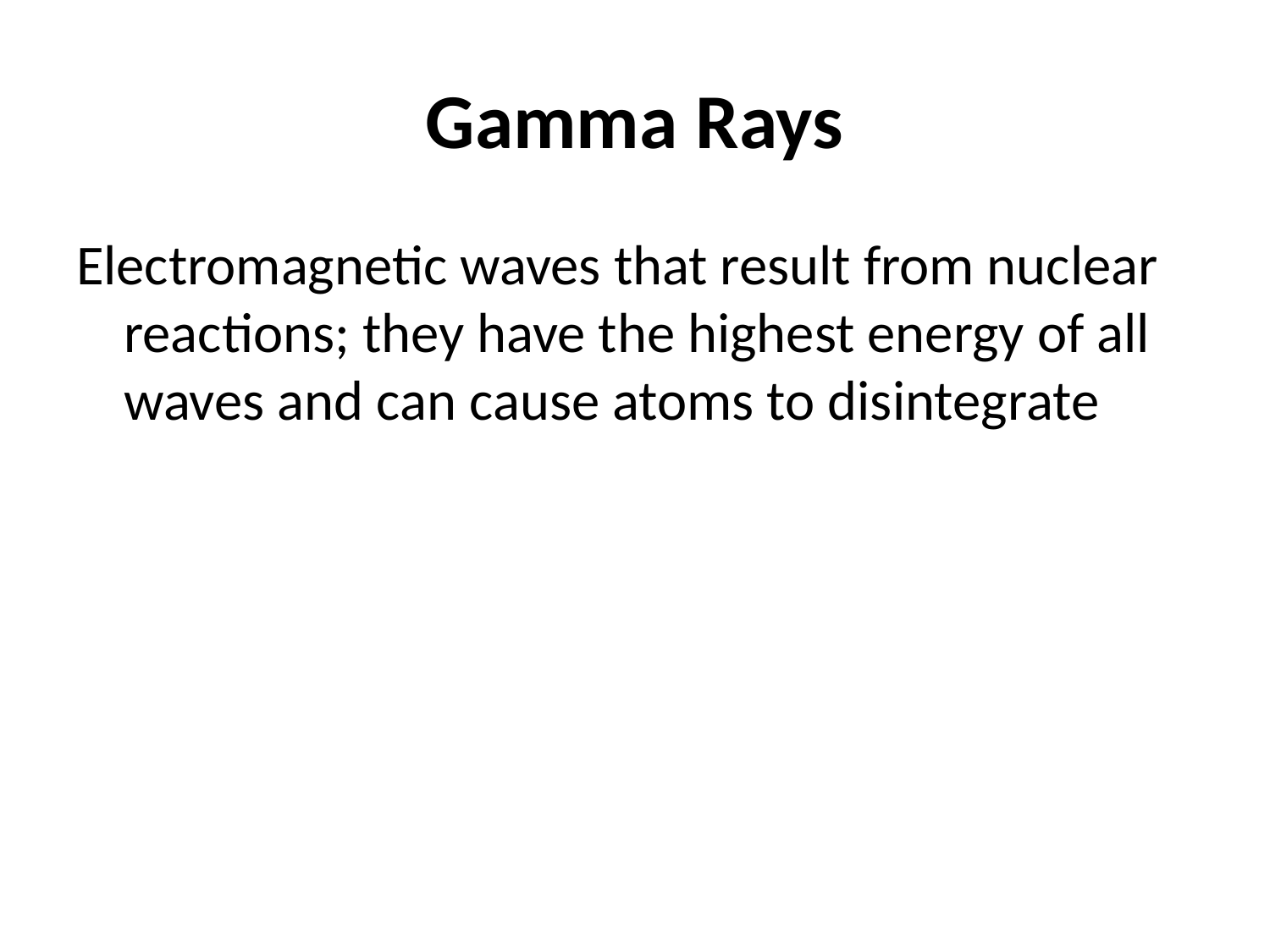

# Gamma Rays
Electromagnetic waves that result from nuclear reactions; they have the highest energy of all waves and can cause atoms to disintegrate